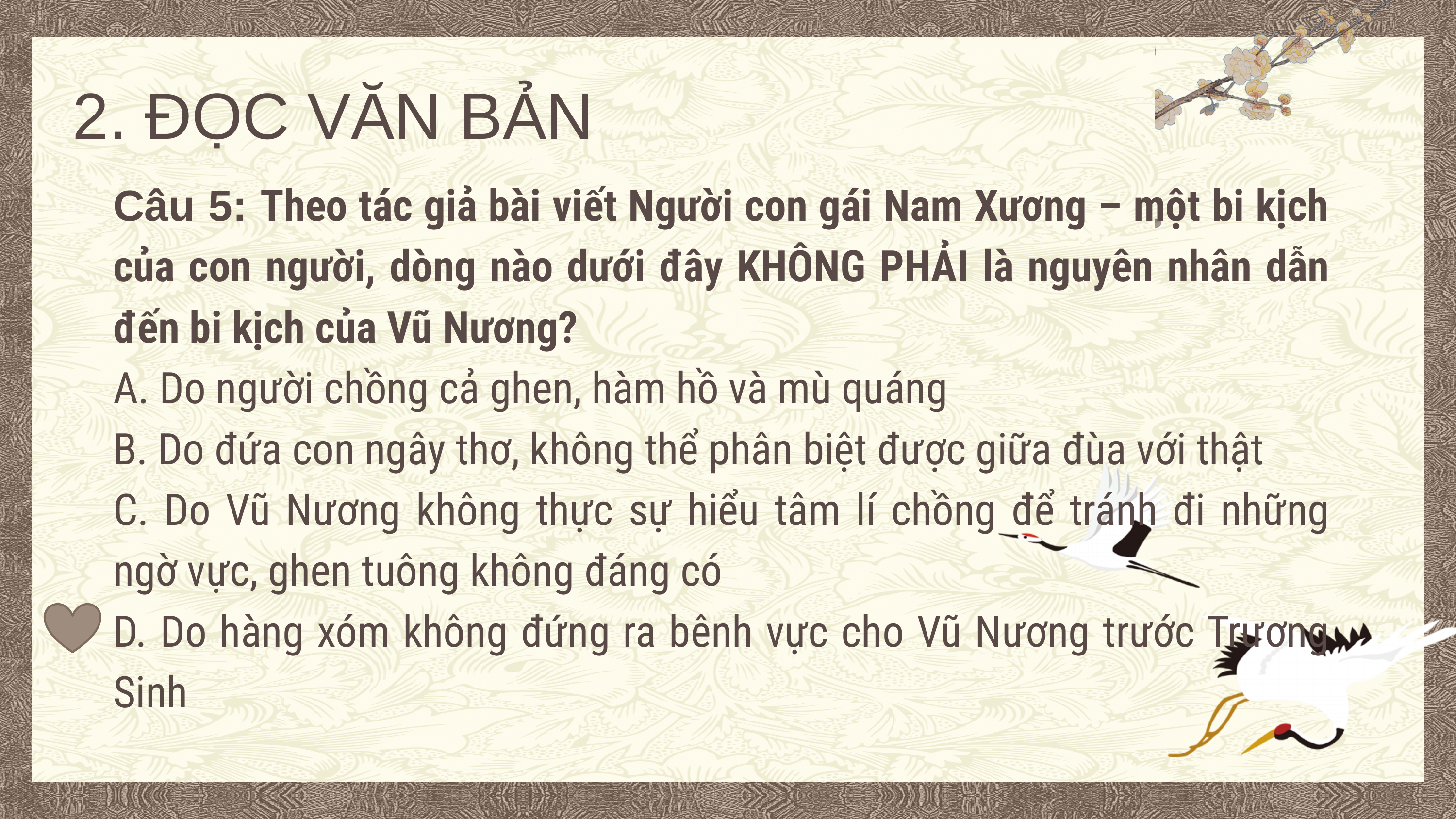

2. ĐỌC VĂN BẢN
Câu 5: Theo tác giả bài viết Người con gái Nam Xương – một bi kịch của con người, dòng nào dưới đây KHÔNG PHẢI là nguyên nhân dẫn đến bi kịch của Vũ Nương?
A. Do người chồng cả ghen, hàm hồ và mù quáng
B. Do đứa con ngây thơ, không thể phân biệt được giữa đùa với thật
C. Do Vũ Nương không thực sự hiểu tâm lí chồng để tránh đi những ngờ vực, ghen tuông không đáng có
D. Do hàng xóm không đứng ra bênh vực cho Vũ Nương trước Trương Sinh